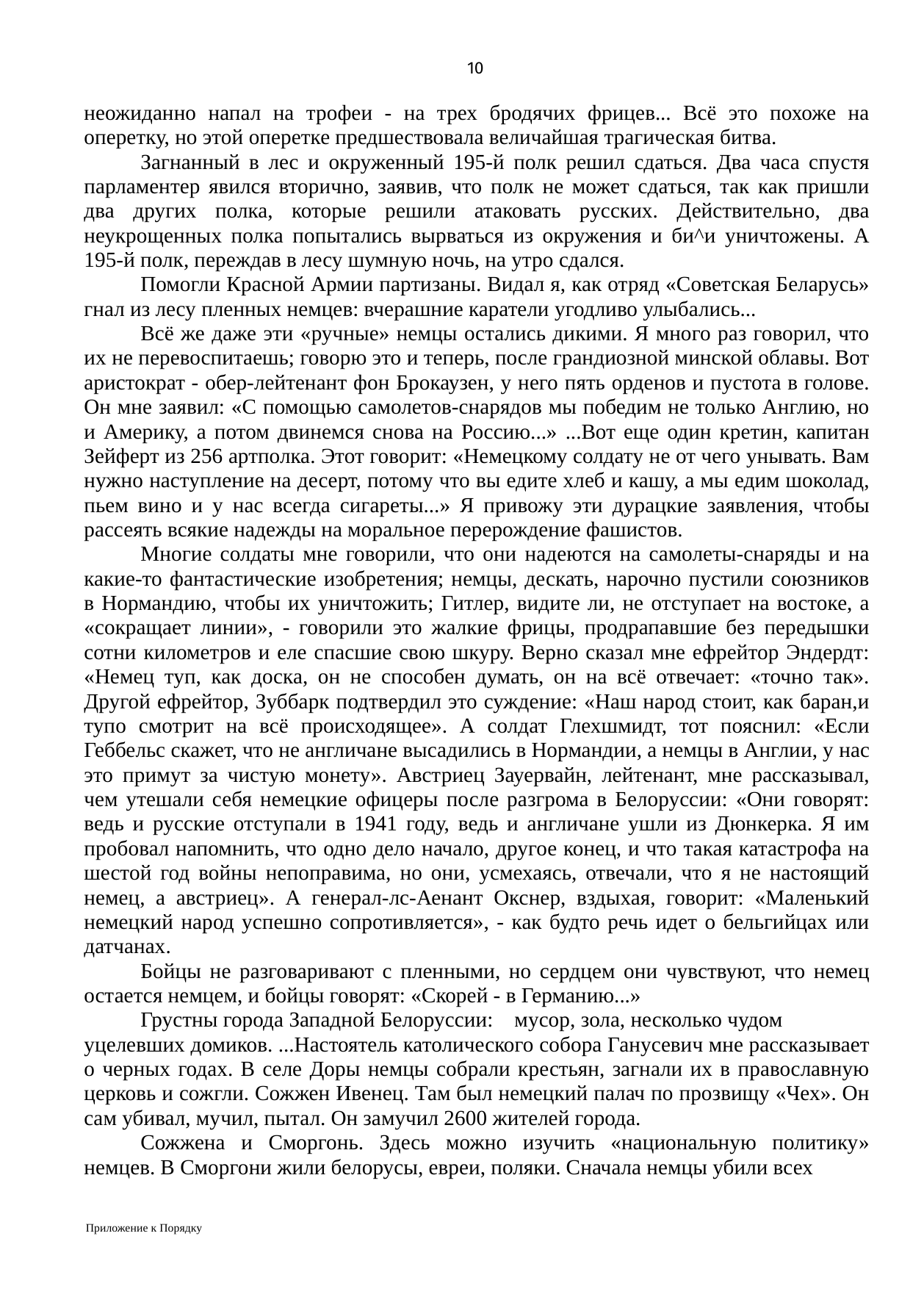

10
неожиданно напал на трофеи - на трех бродячих фрицев... Всё это похоже на оперетку, но этой оперетке предшествовала величайшая трагическая битва.
Загнанный в лес и окруженный 195-й полк решил сдаться. Два часа спустя парламентер явился вторично, заявив, что полк не может сдаться, так как пришли два других полка, которые решили атаковать русских. Действительно, два неукрощенных полка попытались вырваться из окружения и би^и уничтожены. А 195-й полк, переждав в лесу шумную ночь, на утро сдался.
Помогли Красной Армии партизаны. Видал я, как отряд «Советская Беларусь» гнал из лесу пленных немцев: вчерашние каратели угодливо улыбались...
Всё же даже эти «ручные» немцы остались дикими. Я много раз говорил, что их не перевоспитаешь; говорю это и теперь, после грандиозной минской облавы. Вот аристократ - обер-лейтенант фон Брокаузен, у него пять орденов и пустота в голове. Он мне заявил: «С помощью самолетов-снарядов мы победим не только Англию, но и Америку, а потом двинемся снова на Россию...» ...Вот еще один кретин, капитан Зейферт из 256 артполка. Этот говорит: «Немецкому солдату не от чего унывать. Вам нужно наступление на десерт, потому что вы едите хлеб и кашу, а мы едим шоколад, пьем вино и у нас всегда сигареты...» Я привожу эти дурацкие заявления, чтобы рассеять всякие надежды на моральное перерождение фашистов.
Многие солдаты мне говорили, что они надеются на самолеты-снаряды и на какие-то фантастические изобретения; немцы, дескать, нарочно пустили союзников в Нормандию, чтобы их уничтожить; Гитлер, видите ли, не отступает на востоке, а «сокращает линии», - говорили это жалкие фрицы, продрапавшие без передышки сотни километров и еле спасшие свою шкуру. Верно сказал мне ефрейтор Эндердт: «Немец туп, как доска, он не способен думать, он на всё отвечает: «точно так». Другой ефрейтор, Зуббарк подтвердил это суждение: «Наш народ стоит, как баран,и тупо смотрит на всё происходящее». А солдат Глехшмидт, тот пояснил: «Если Геббельс скажет, что не англичане высадились в Нормандии, а немцы в Англии, у нас это примут за чистую монету». Австриец Зауервайн, лейтенант, мне рассказывал, чем утешали себя немецкие офицеры после разгрома в Белоруссии: «Они говорят: ведь и русские отступали в 1941 году, ведь и англичане ушли из Дюнкерка. Я им пробовал напомнить, что одно дело начало, другое конец, и что такая катастрофа на шестой год войны непоправима, но они, усмехаясь, отвечали, что я не настоящий немец, а австриец». А генерал-лс-Аенант Окснер, вздыхая, говорит: «Маленький немецкий народ успешно сопротивляется», - как будто речь идет о бельгийцах или датчанах.
Бойцы не разговаривают с пленными, но сердцем они чувствуют, что немец остается немцем, и бойцы говорят: «Скорей - в Германию...»
Грустны города Западной Белоруссии:    мусор, зола, несколько чудом
уцелевших домиков. ...Настоятель католического собора Ганусевич мне рассказывает о черных годах. В селе Доры немцы собрали крестьян, загнали их в православную церковь и сожгли. Сожжен Ивенец. Там был немецкий палач по прозвищу «Чех». Он сам убивал, мучил, пытал. Он замучил 2600 жителей города.
Сожжена и Сморгонь. Здесь можно изучить «национальную политику» немцев. В Сморгони жили белорусы, евреи, поляки. Сначала немцы убили всех
Приложение к Порядку